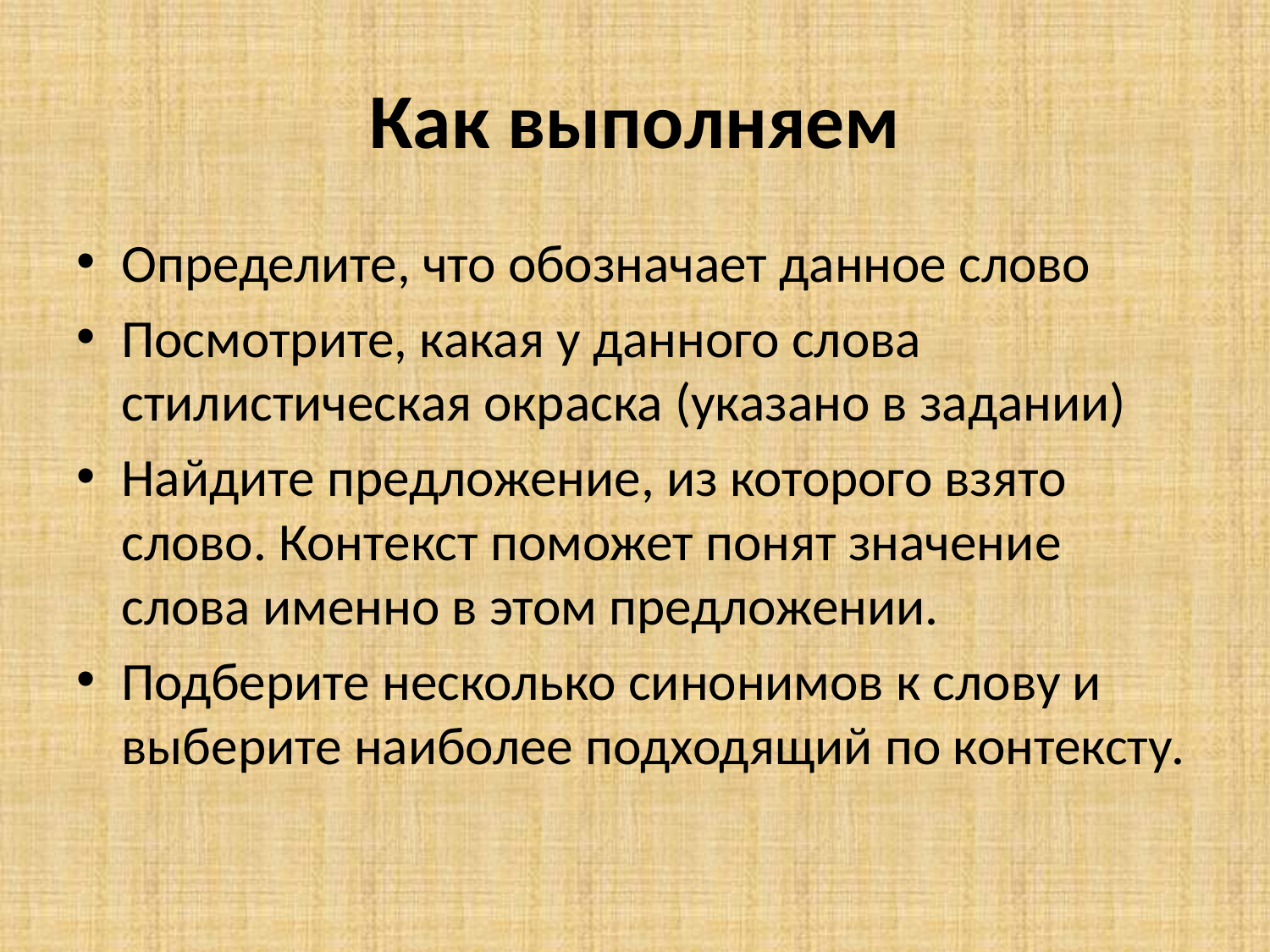

# Как выполняем
Определите, что обозначает данное слово
Посмотрите, какая у данного слова стилистическая окраска (указано в задании)
Найдите предложение, из которого взято слово. Контекст поможет понят значение слова именно в этом предложении.
Подберите несколько синонимов к слову и выберите наиболее подходящий по контексту.